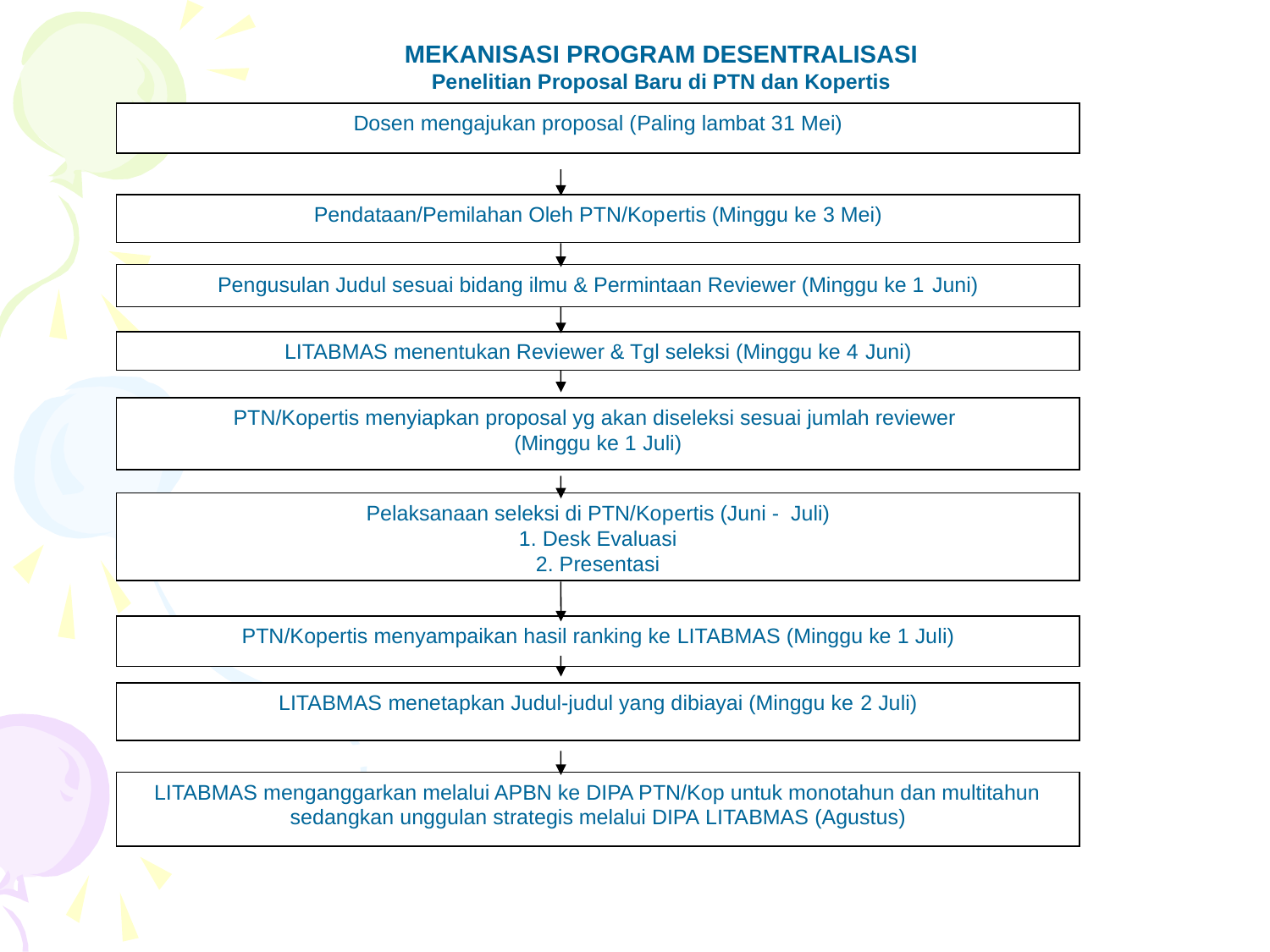

MEKANISASI PROGRAM DESENTRALISASI
Penelitian Proposal Baru di PTN dan Kopertis

Dosen mengajukan proposal (Paling lambat 31 Mei)

Pendataan/Pemilahan Oleh PTN/Kopertis (Minggu ke 3 Mei)

Pengusulan Judul sesuai bidang ilmu & Permintaan Reviewer (Minggu ke 1 Juni)

LITABMAS menentukan Reviewer & Tgl seleksi (Minggu ke 4 Juni)

PTN/Kopertis menyiapkan proposal yg akan diseleksi sesuai jumlah reviewer
(Minggu ke 1 Juli)

Pelaksanaan seleksi di PTN/Kopertis (Juni -  Juli)
1. Desk Evaluasi
2. Presentasi

PTN/Kopertis menyampaikan hasil ranking ke LITABMAS (Minggu ke 1 Juli)

LITABMAS menetapkan Judul-judul yang dibiayai (Minggu ke 2 Juli)

LITABMAS menganggarkan melalui APBN ke DIPA PTN/Kop untuk monotahun dan multitahun sedangkan unggulan strategis melalui DIPA LITABMAS (Agustus)